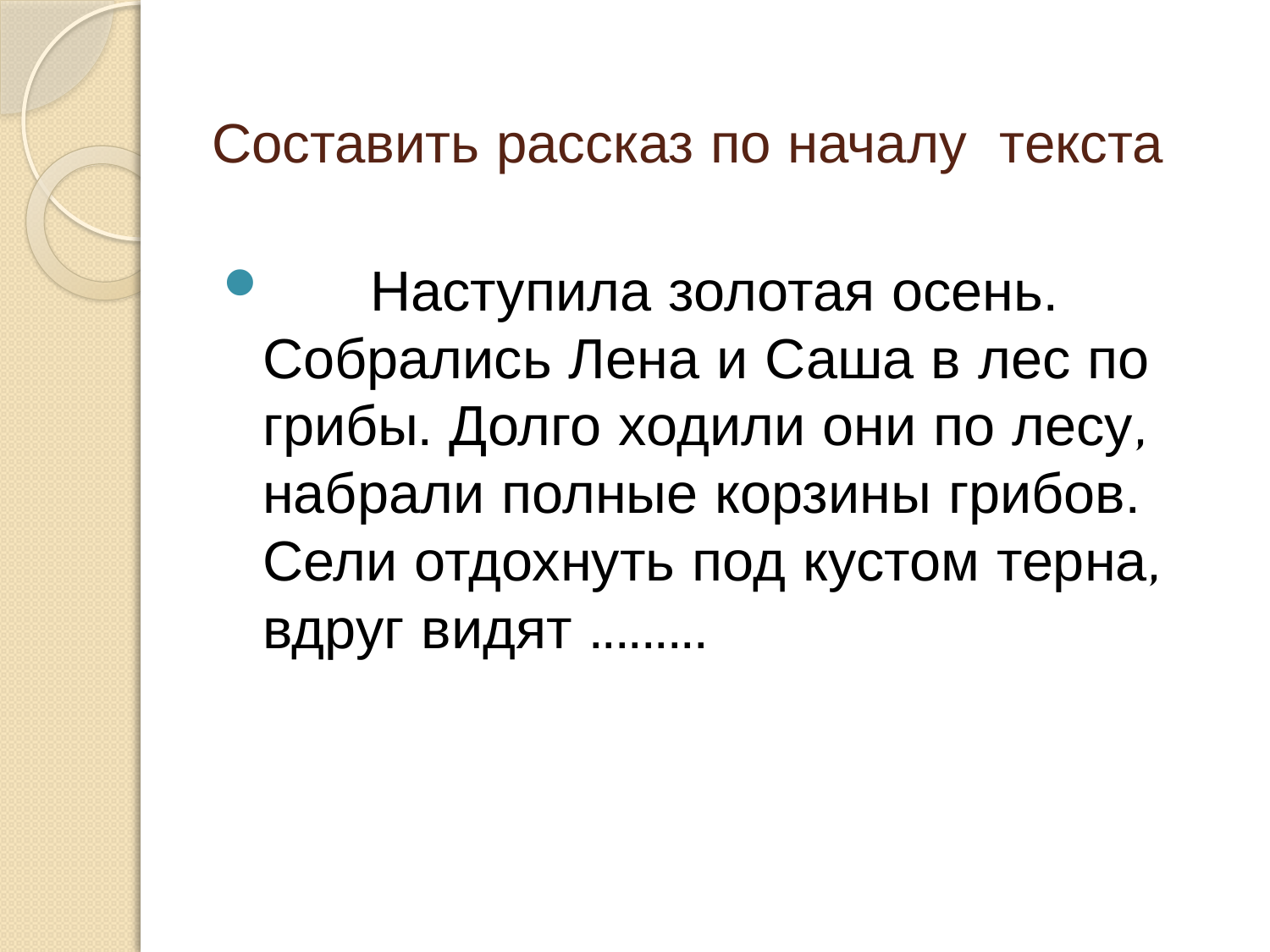

# Составить рассказ по началу  текста
      Наступила золотая осень. Собрались Лена и Саша в лес по грибы. Долго ходили они по лесу, набрали полные корзины грибов. Сели отдохнуть под кустом терна, вдруг видят .........